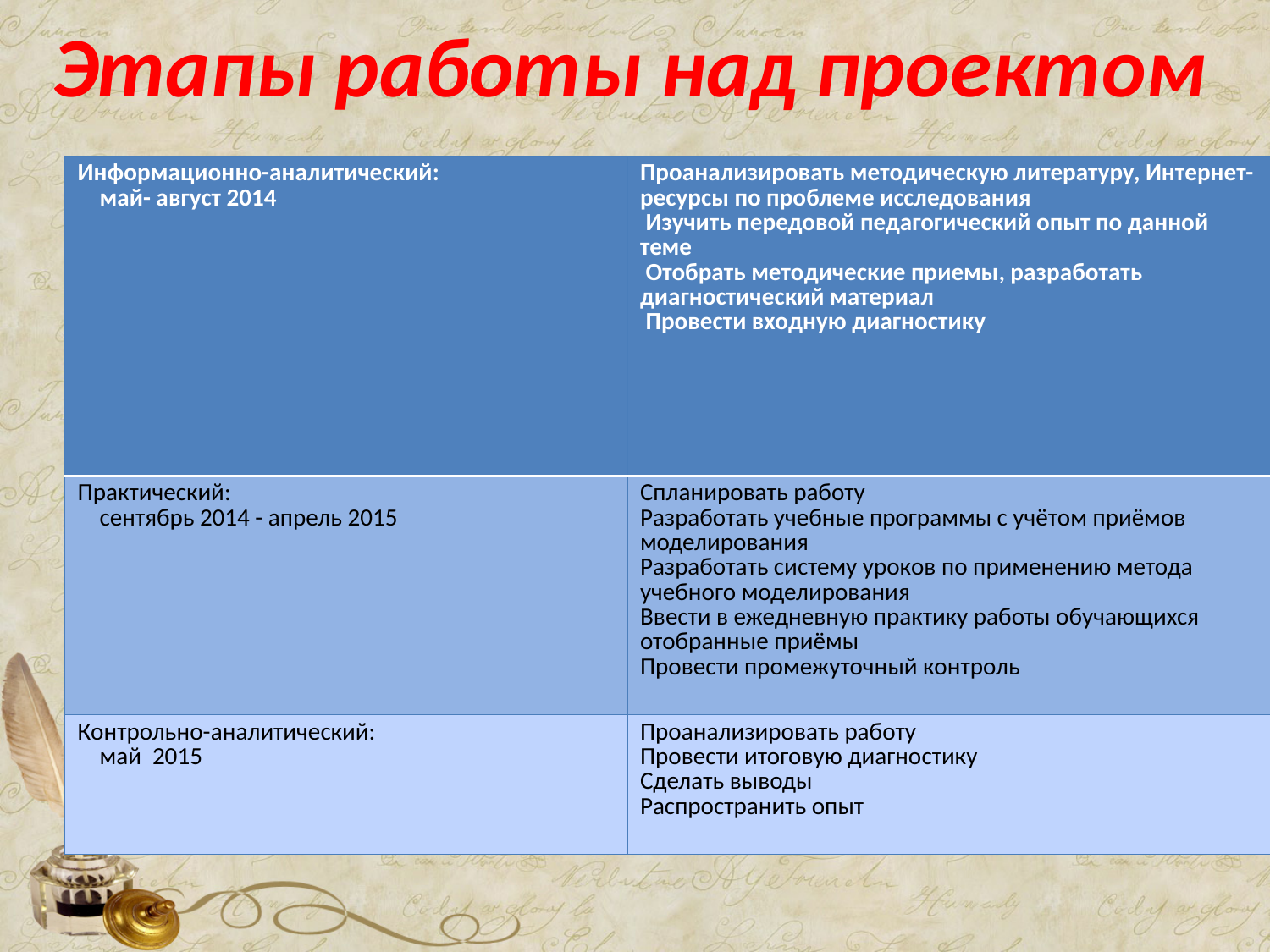

# Этапы работы над проектом
| Информационно-аналитический: май- август 2014 | Проанализировать методическую литературу, Интернет-ресурсы по проблеме исследования Изучить передовой педагогический опыт по данной теме Отобрать методические приемы, разработать диагностический материал Провести входную диагностику |
| --- | --- |
| Практический: сентябрь 2014 - апрель 2015 | Спланировать работу Разработать учебные программы с учётом приёмов моделирования Разработать систему уроков по применению метода учебного моделирования Ввести в ежедневную практику работы обучающихся отобранные приёмы Провести промежуточный контроль |
| Контрольно-аналитический: май 2015 | Проанализировать работу Провести итоговую диагностику Сделать выводы Распространить опыт |